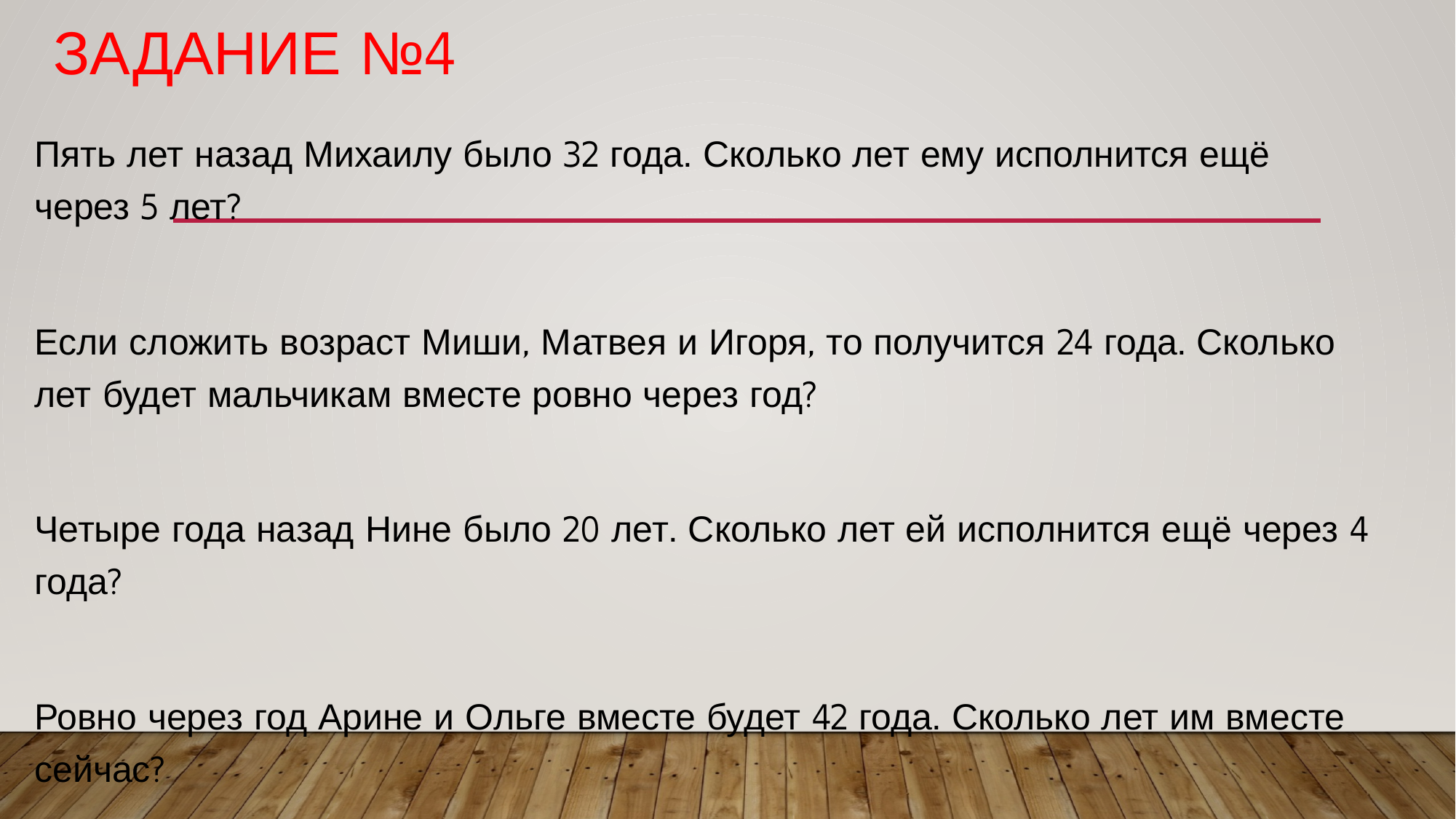

# Задание №4
Пять лет назад Михаилу было 32 года. Сколько лет ему исполнится ещё через 5 лет?

Если сложить возраст Миши, Матвея и Игоря, то получится 24 года. Сколько лет будет мальчикам вместе ровно через год?

Четыре года назад Нине было 20 лет. Сколько лет ей исполнится ещё через 4 года?

Ровно через год Арине и Ольге вместе будет 42 года. Сколько лет им вместе сейчас?